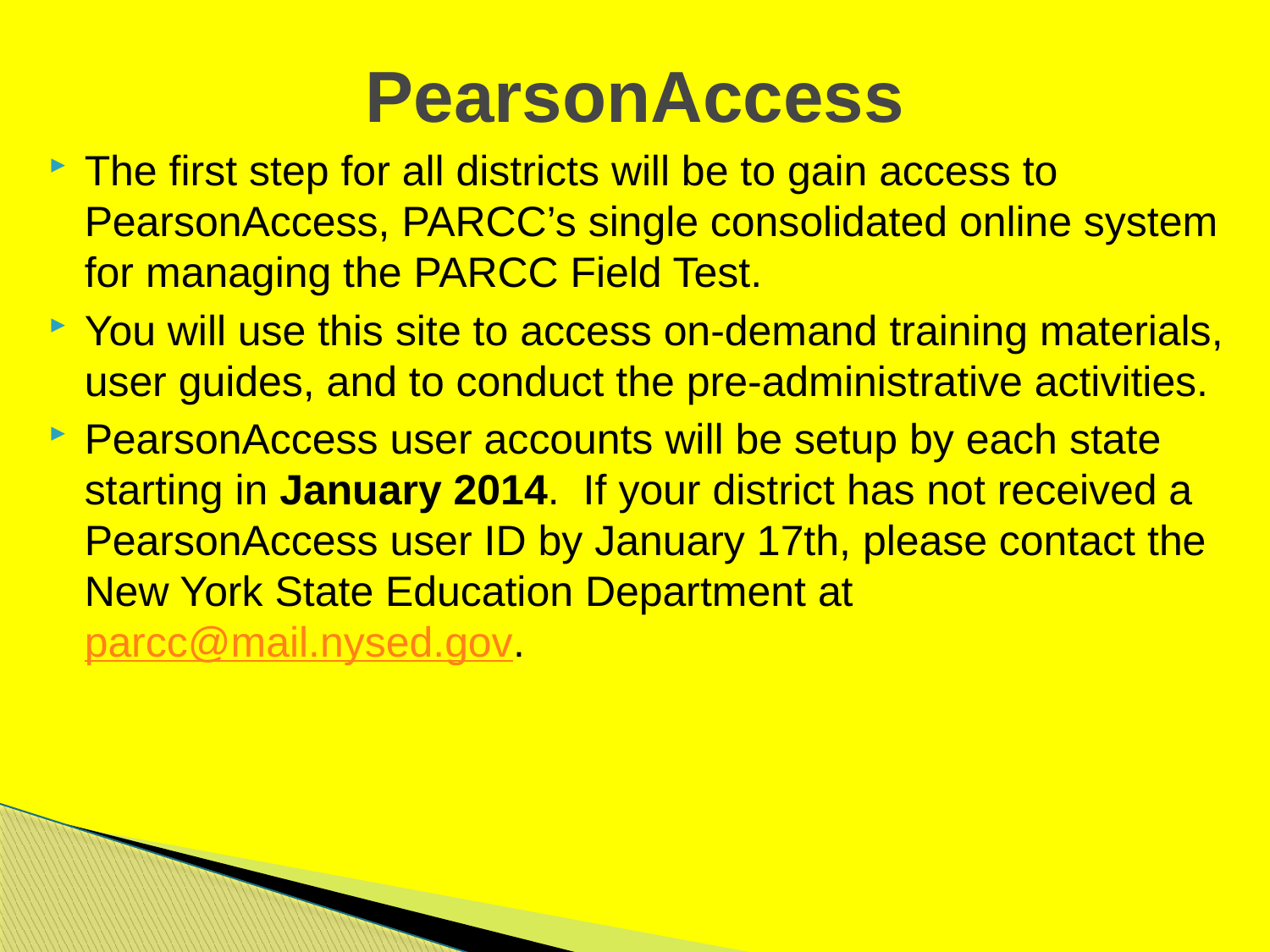

# PearsonAccess
The first step for all districts will be to gain access to PearsonAccess, PARCC’s single consolidated online system for managing the PARCC Field Test.
You will use this site to access on-demand training materials, user guides, and to conduct the pre-administrative activities.
PearsonAccess user accounts will be setup by each state starting in January 2014.  If your district has not received a PearsonAccess user ID by January 17th, please contact the New York State Education Department at parcc@mail.nysed.gov.